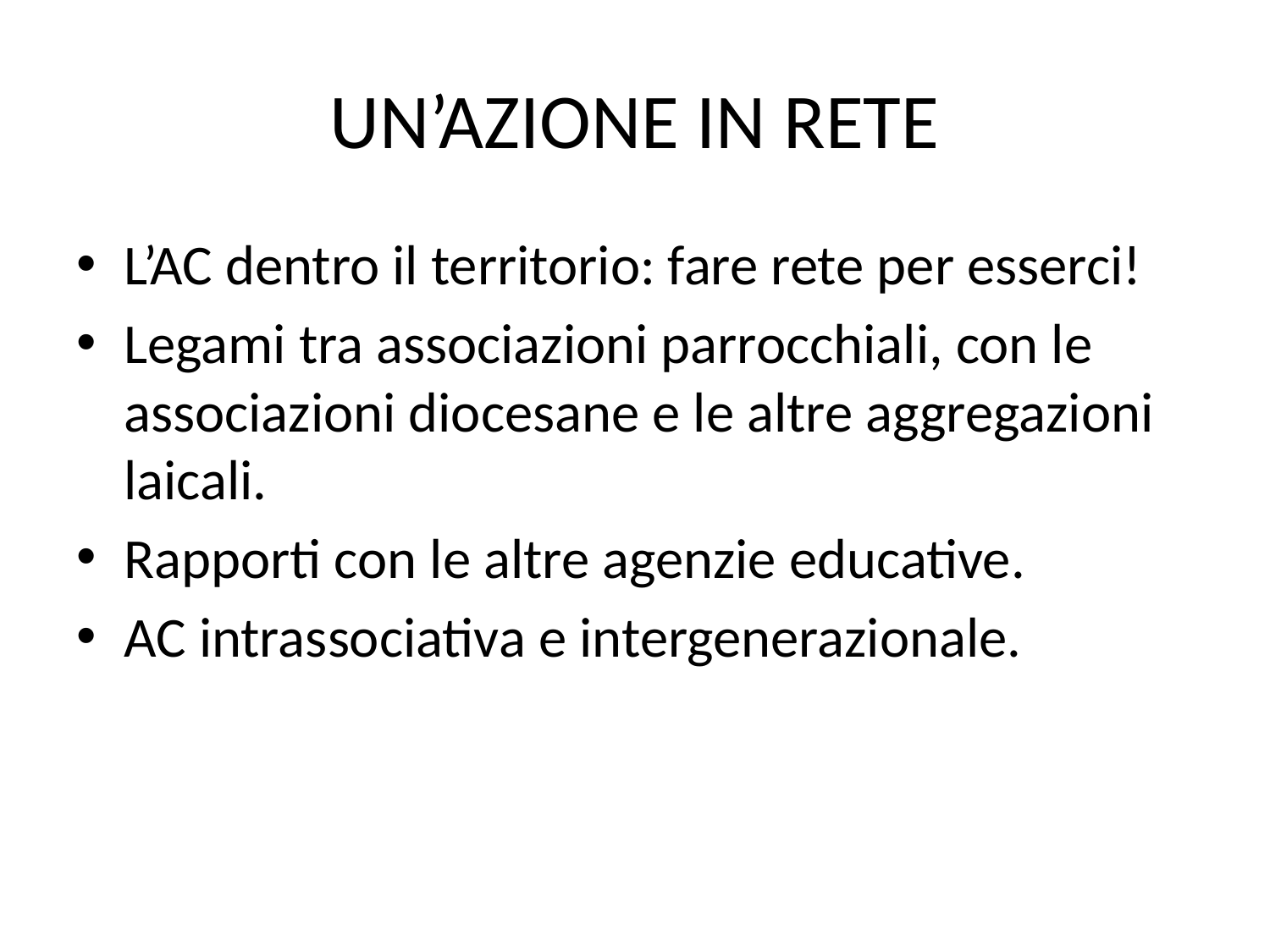

# UN’AZIONE IN RETE
L’AC dentro il territorio: fare rete per esserci!
Legami tra associazioni parrocchiali, con le associazioni diocesane e le altre aggregazioni laicali.
Rapporti con le altre agenzie educative.
AC intrassociativa e intergenerazionale.